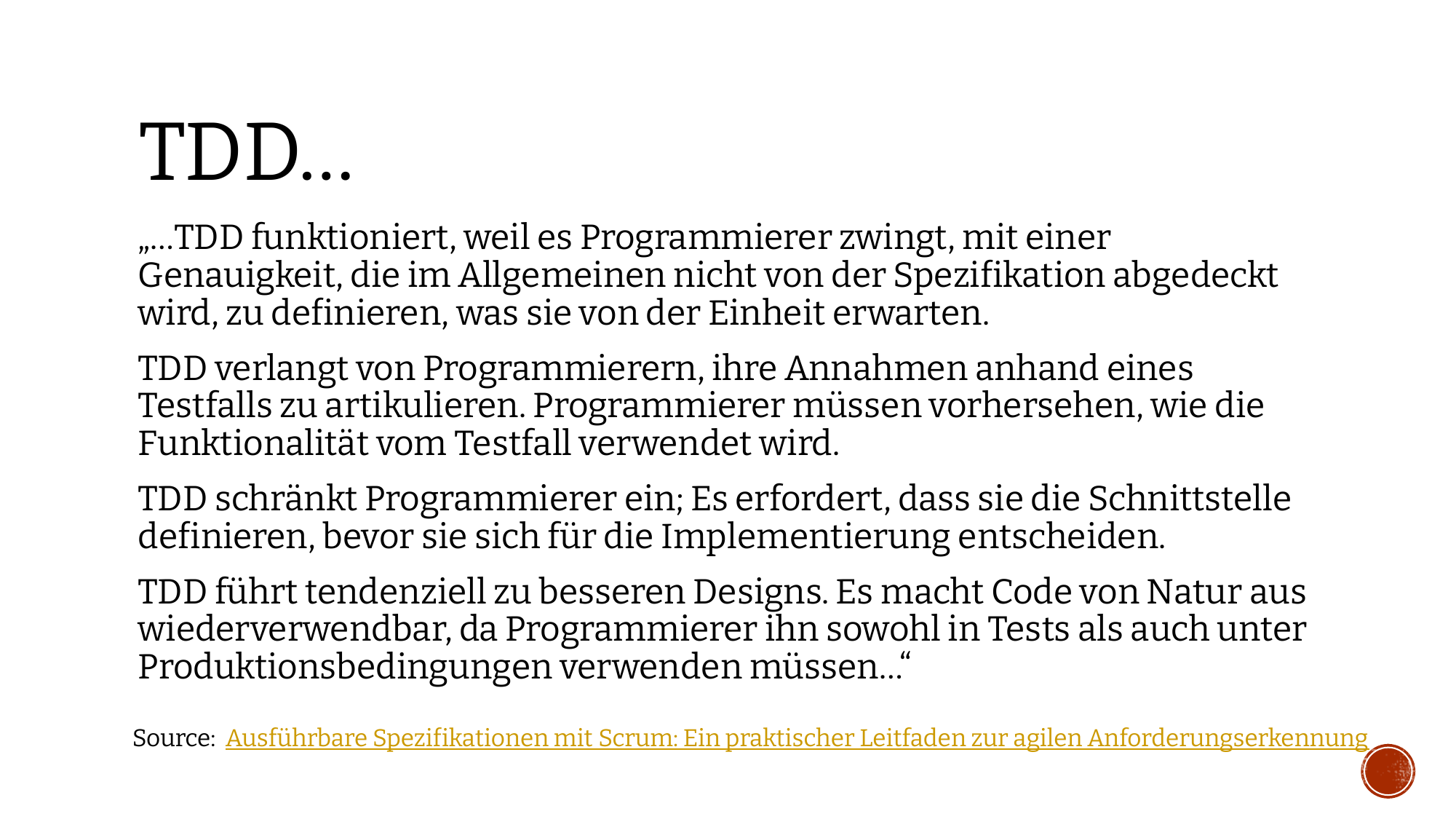

# TDD…
„…TDD funktioniert, weil es Programmierer zwingt, mit einer Genauigkeit, die im Allgemeinen nicht von der Spezifikation abgedeckt wird, zu definieren, was sie von der Einheit erwarten.
TDD verlangt von Programmierern, ihre Annahmen anhand eines Testfalls zu artikulieren. Programmierer müssen vorhersehen, wie die Funktionalität vom Testfall verwendet wird.
TDD schränkt Programmierer ein; Es erfordert, dass sie die Schnittstelle definieren, bevor sie sich für die Implementierung entscheiden.
TDD führt tendenziell zu besseren Designs. Es macht Code von Natur aus wiederverwendbar, da Programmierer ihn sowohl in Tests als auch unter Produktionsbedingungen verwenden müssen…“
Source:  Ausführbare Spezifikationen mit Scrum: Ein praktischer Leitfaden zur agilen Anforderungserkennung